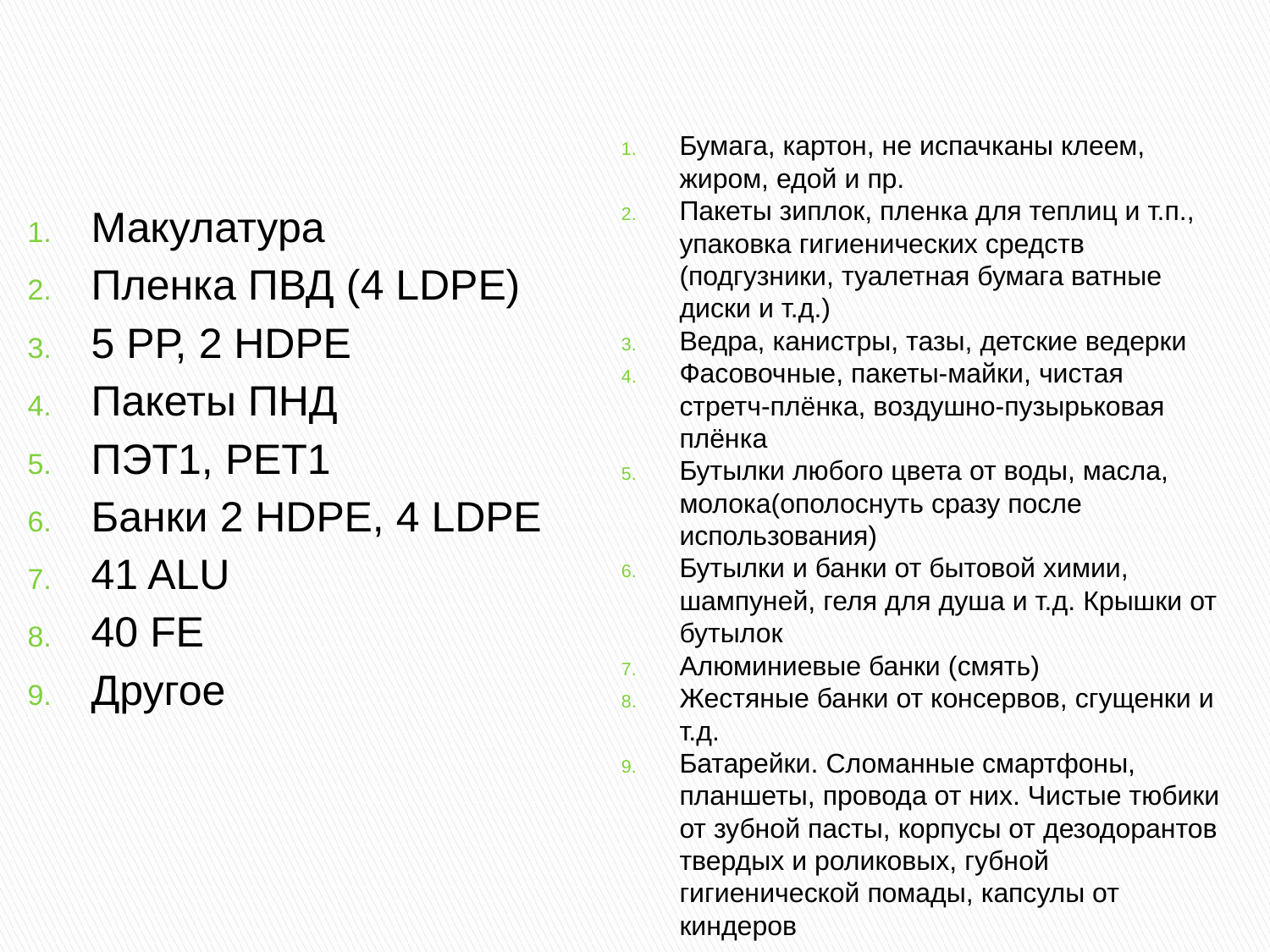

Бумага, картон, не испачканы клеем, жиром, едой и пр.
Пакеты зиплок, пленка для теплиц и т.п., упаковка гигиенических средств (подгузники, туалетная бумага ватные диски и т.д.)
Ведра, канистры, тазы, детские ведерки
Фасовочные, пакеты-майки, чистая стретч-плёнка, воздушно-пузырьковая плёнка
Бутылки любого цвета от воды, масла, молока(ополоснуть сразу после использования)
Бутылки и банки от бытовой химии, шампуней, геля для душа и т.д. Крышки от бутылок
Алюминиевые банки (смять)
Жестяные банки от консервов, сгущенки и т.д.
Батарейки. Сломанные смартфоны, планшеты, провода от них. Чистые тюбики от зубной пасты, корпусы от дезодорантов твердых и роликовых, губной гигиенической помады, капсулы от киндеров

Макулатура
Пленка ПВД (4 LDPE)
5 РР, 2 HDPE
Пакеты ПНД
ПЭТ1, PET1
Банки 2 HDPE, 4 LDPE
41 ALU
40 FE
Другое